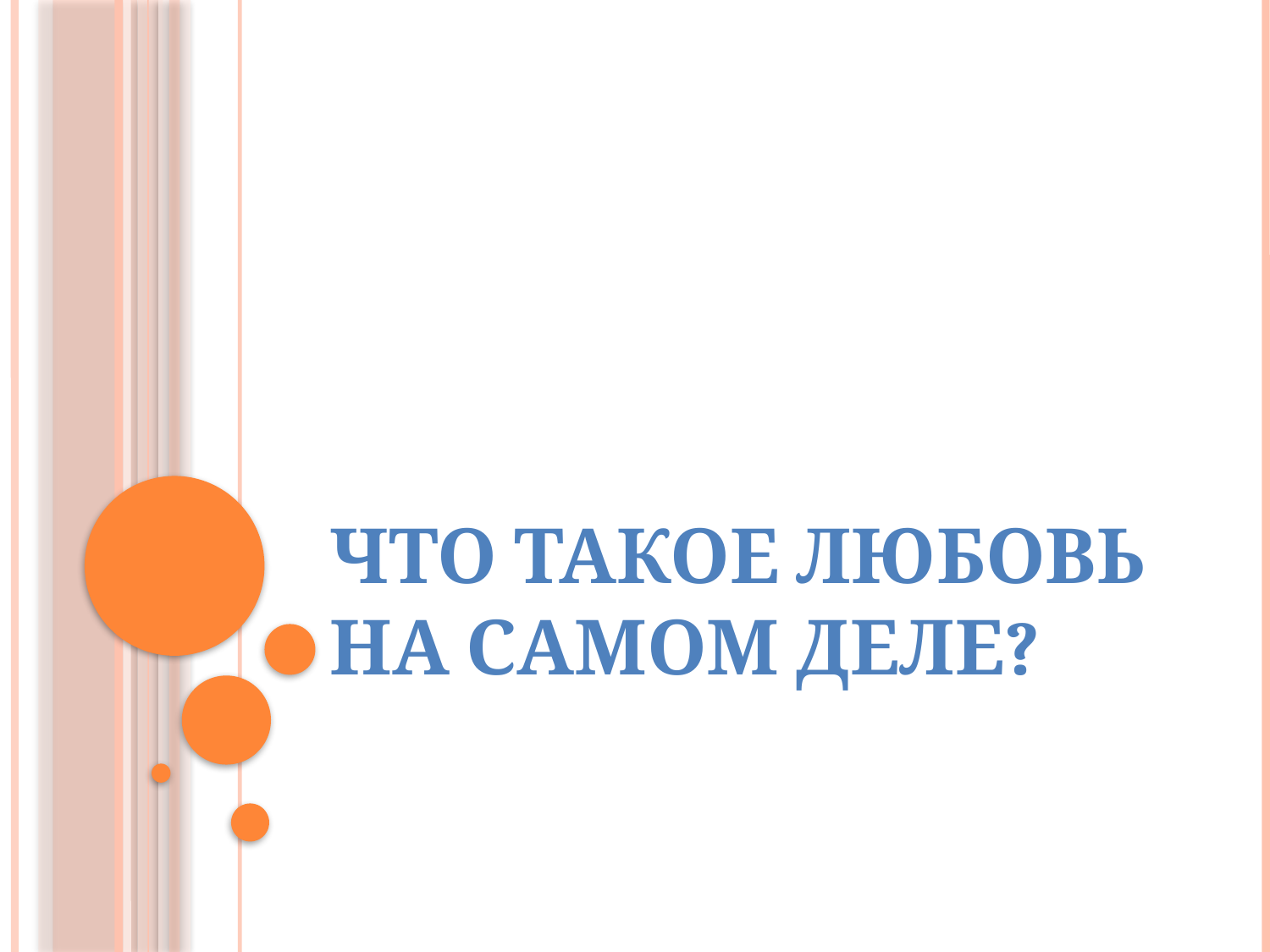

# Что такое любовь на самом деле?